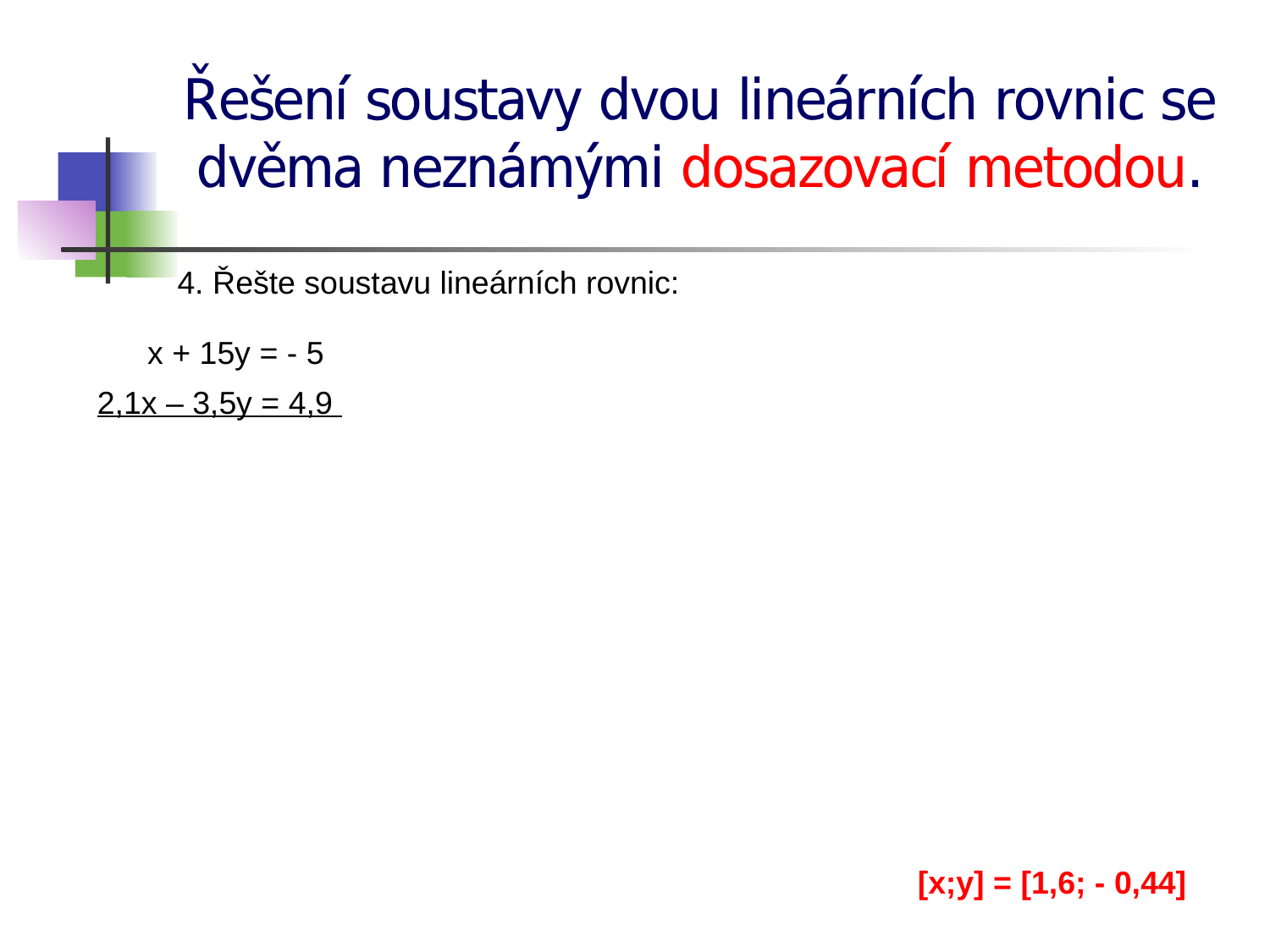

# Řešení soustavy dvou lineárních rovnic se dvěma neznámými dosazovací metodou.

4. Řešte soustavu lineárních rovnic:
x + 15y = - 5
2,1x – 3,5y = 4,9
[x;y] = [1,6; - 0,44]